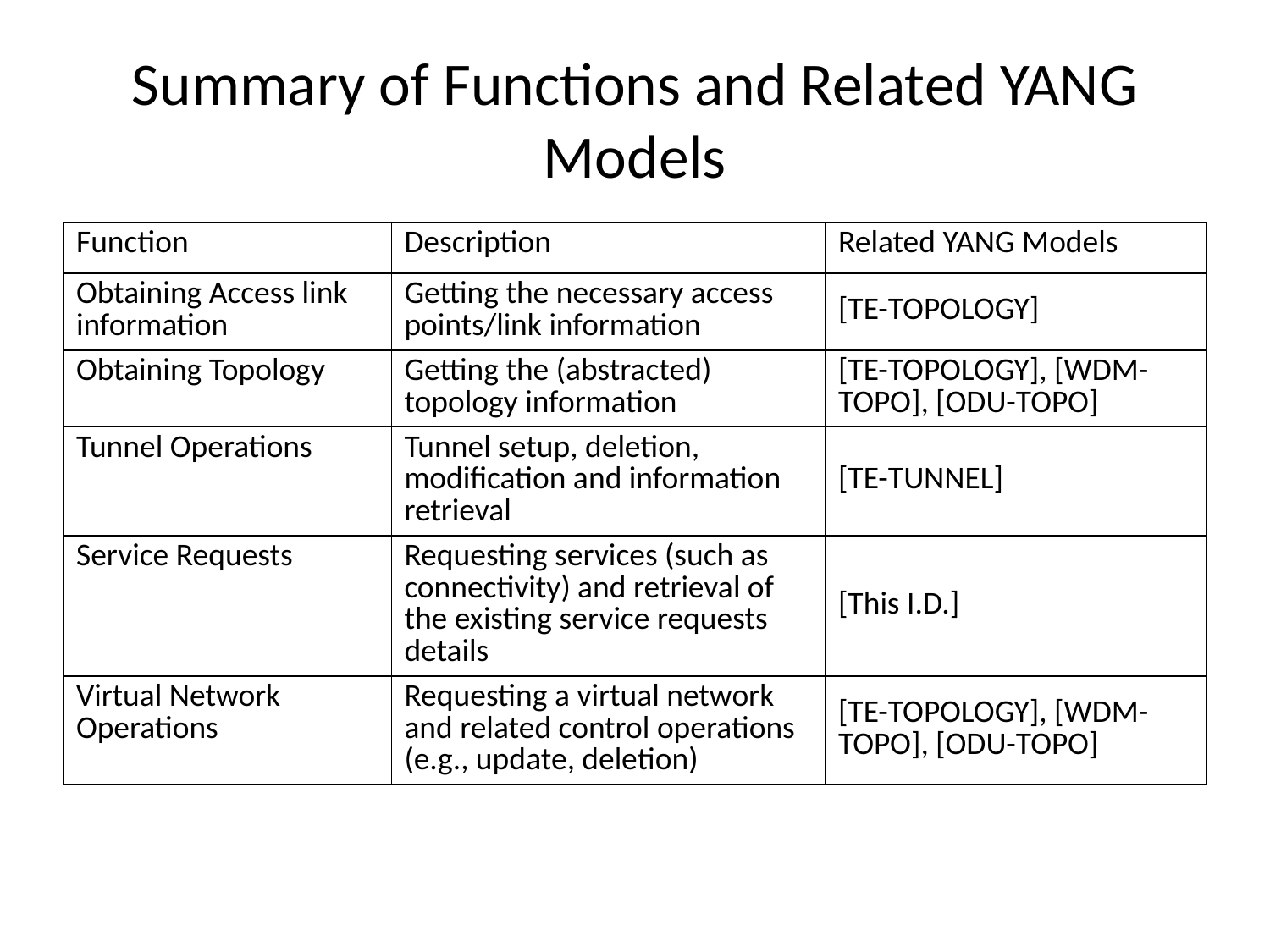

# Summary of Functions and Related YANG Models
| Function | Description | Related YANG Models |
| --- | --- | --- |
| Obtaining Access link information | Getting the necessary access points/link information | [TE-TOPOLOGY] |
| Obtaining Topology | Getting the (abstracted) topology information | [TE-TOPOLOGY], [WDM-TOPO], [ODU-TOPO] |
| Tunnel Operations | Tunnel setup, deletion, modification and information retrieval | [TE-TUNNEL] |
| Service Requests | Requesting services (such as connectivity) and retrieval of the existing service requests details | [This I.D.] |
| Virtual Network Operations | Requesting a virtual network and related control operations (e.g., update, deletion) | [TE-TOPOLOGY], [WDM-TOPO], [ODU-TOPO] |